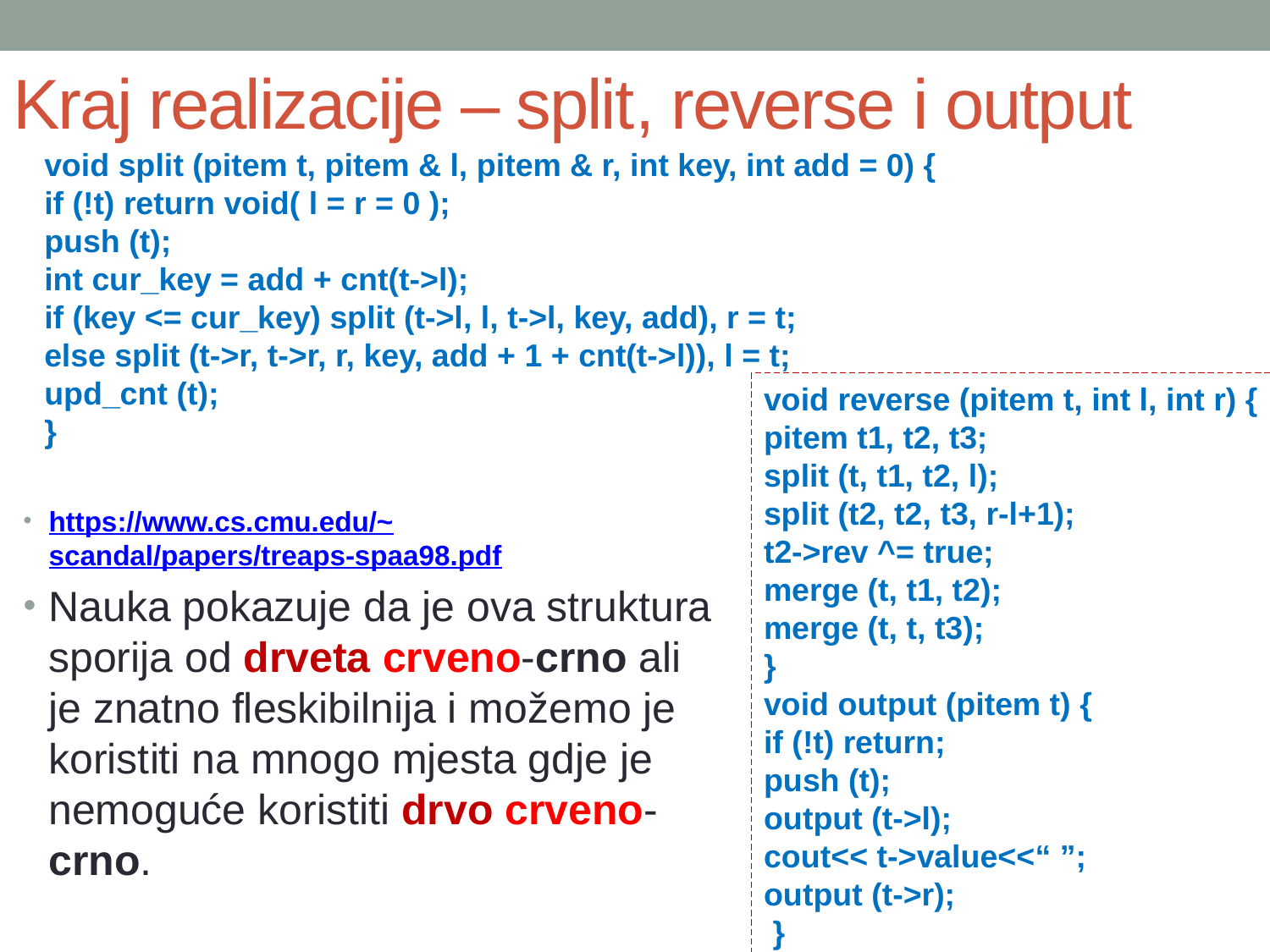

# Kraj realizacije – split, reverse i output
void split (pitem t, pitem & l, pitem & r, int key, int add = 0) {
if (!t) return void( l = r = 0 );
push (t);
int cur_key = add + cnt(t->l);
if (key <= cur_key) split (t->l, l, t->l, key, add), r = t;
else split (t->r, t->r, r, key, add + 1 + cnt(t->l)), l = t;
upd_cnt (t);
}
void reverse (pitem t, int l, int r) {
pitem t1, t2, t3;
split (t, t1, t2, l);
split (t2, t2, t3, r-l+1);
t2->rev ^= true;
merge (t, t1, t2);
merge (t, t, t3);
}
void output (pitem t) {
if (!t) return;
push (t);
output (t->l);
cout<< t->value<<“ ”;
output (t->r);
 }
https://www.cs.cmu.edu/~scandal/papers/treaps-spaa98.pdf
Nauka pokazuje da je ova struktura sporija od drveta crveno-crno ali je znatno fleskibilnija i možemo je koristiti na mnogo mjesta gdje je nemoguće koristiti drvo crveno-crno.